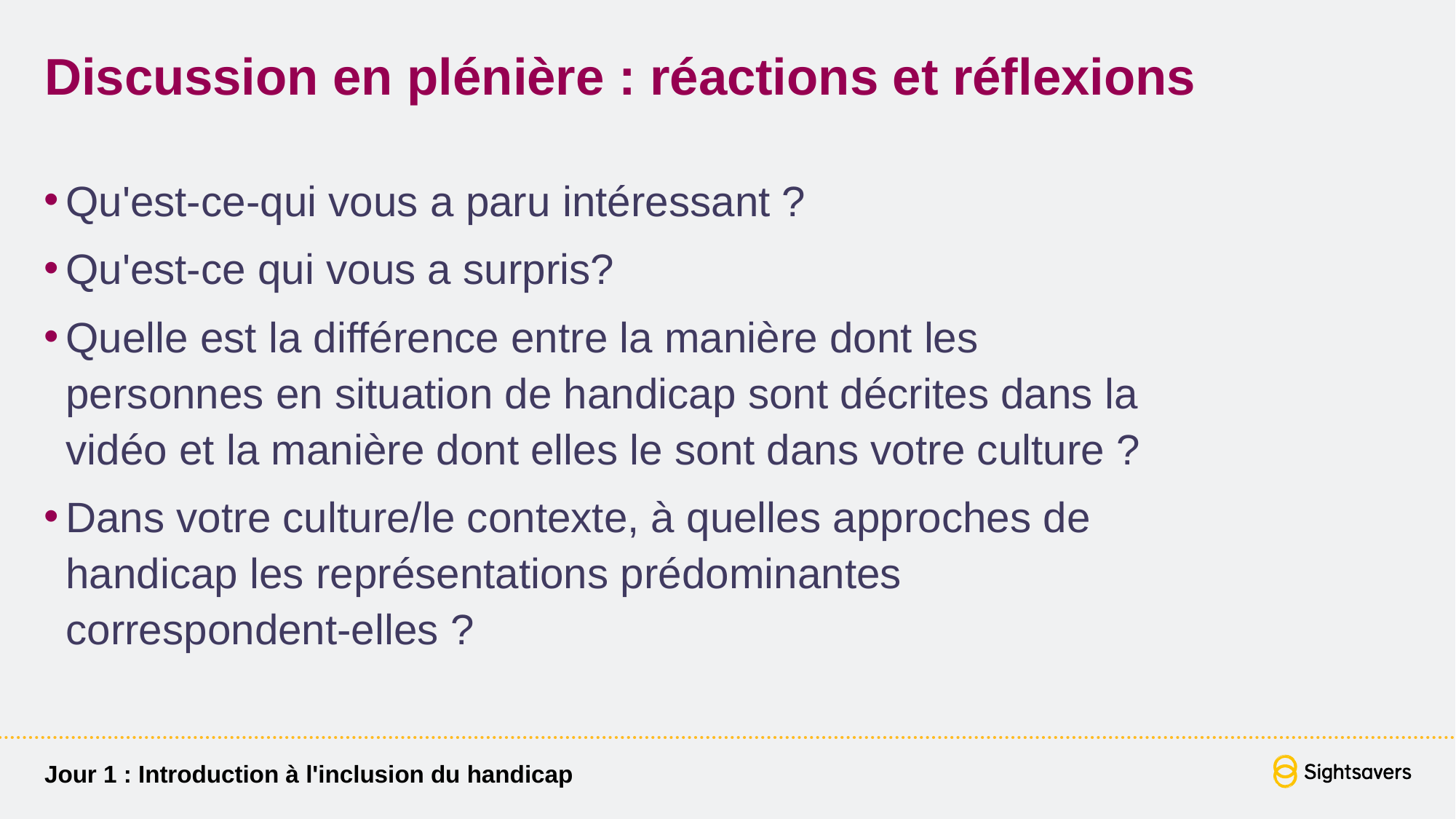

# Discussion en plénière : réactions et réflexions
Qu'est-ce-qui vous a paru intéressant ?
Qu'est-ce qui vous a surpris?
Quelle est la différence entre la manière dont les personnes en situation de handicap sont décrites dans la vidéo et la manière dont elles le sont dans votre culture ?
Dans votre culture/le contexte, à quelles approches de handicap les représentations prédominantes correspondent-elles ?

Jour 1 : Introduction à l'inclusion du handicap